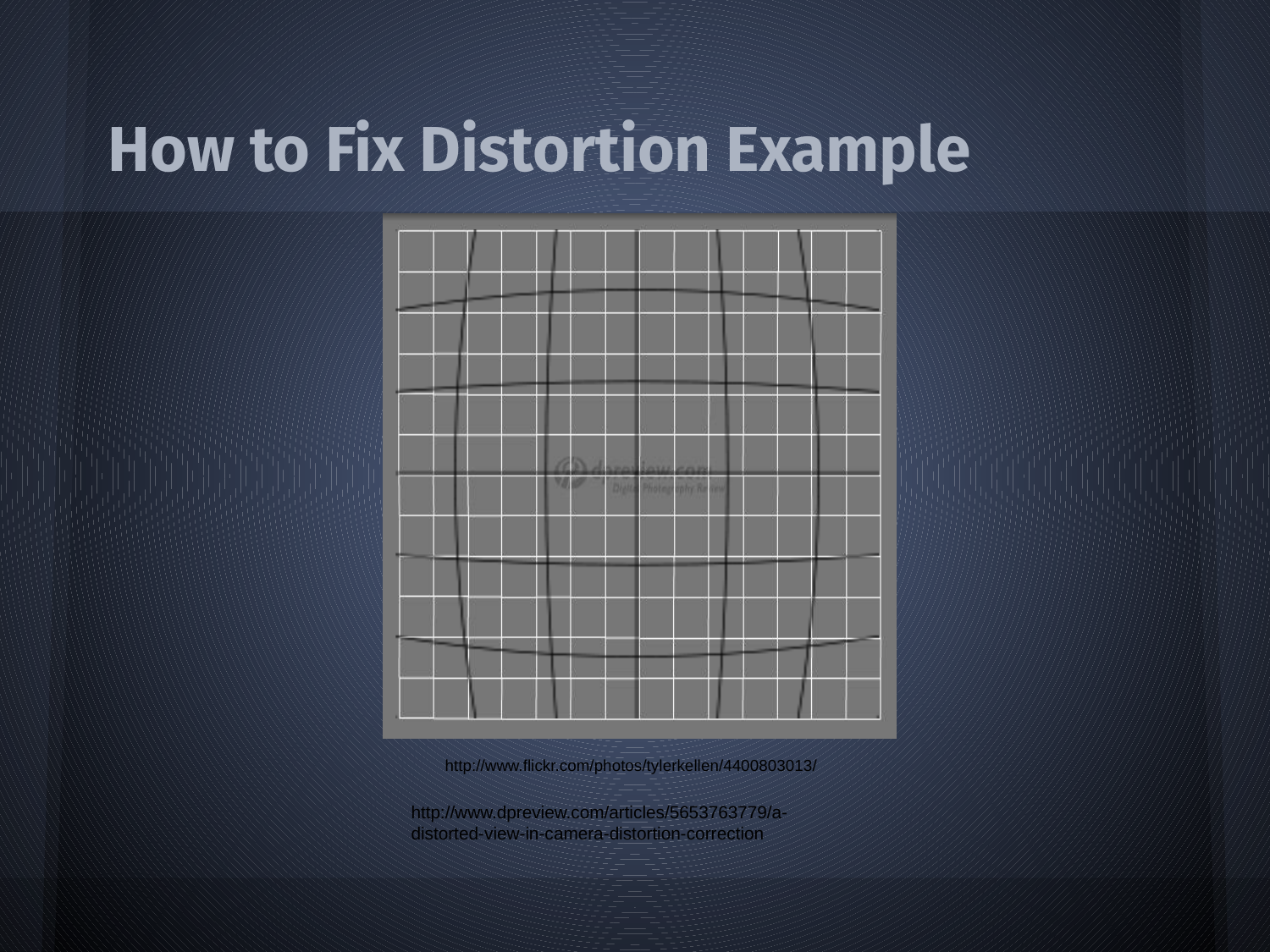

# How to Fix Distortion Example

http://www.flickr.com/photos/tylerkellen/4400803013/
http://www.dpreview.com/articles/5653763779/a-distorted-view-in-camera-distortion-correction